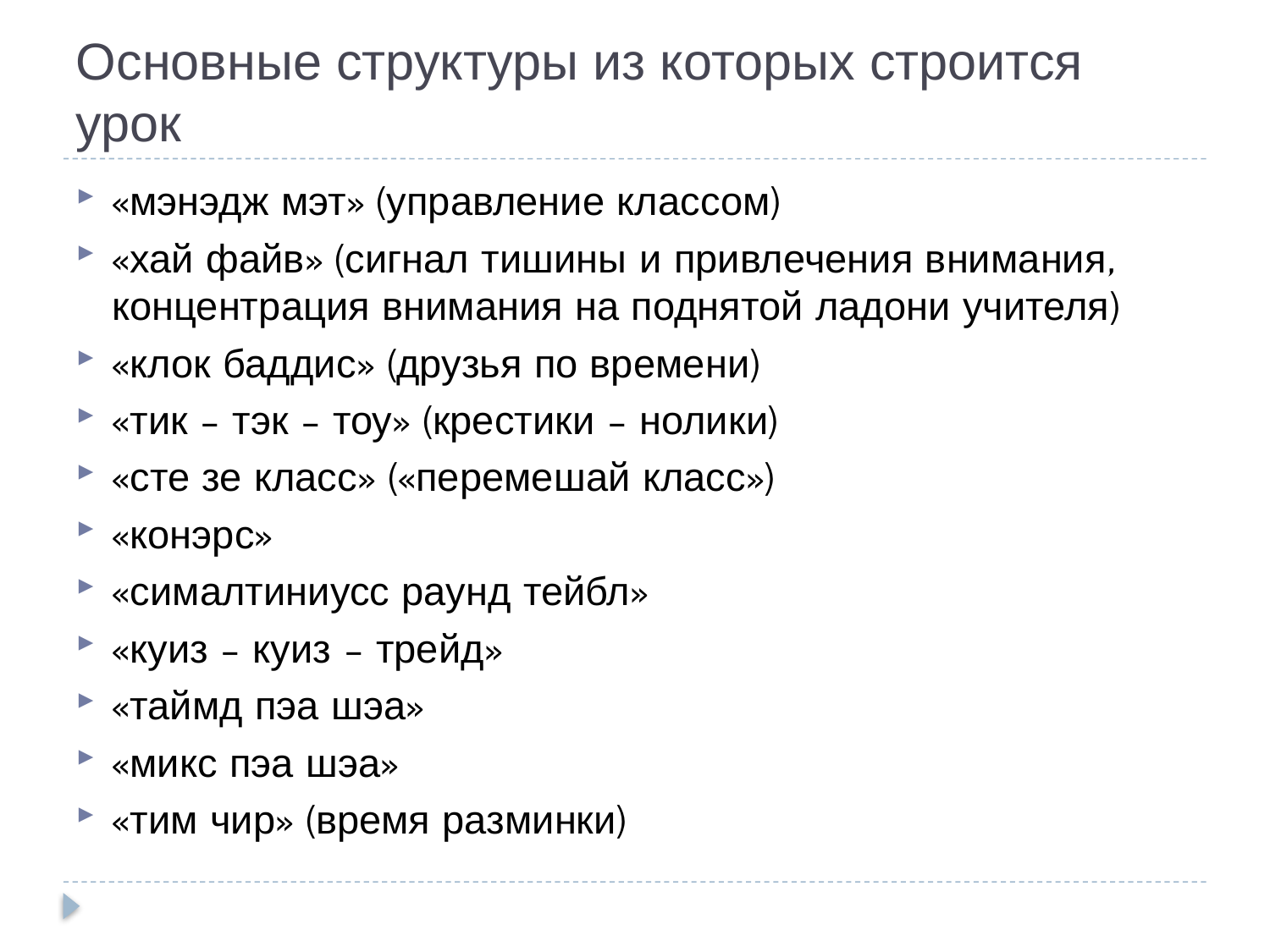

# Основные структуры из которых строится урок
«мэнэдж мэт» (управление классом)
«хай файв» (сигнал тишины и привлечения внимания, концентрация внимания на поднятой ладони учителя)
«клок баддис» (друзья по времени)
«тик – тэк – тоу» (крестики – нолики)
«сте зе класс» («перемешай класс»)
«конэрс»
«сималтиниусс раунд тейбл»
«куиз – куиз – трейд»
«таймд пэа шэа»
«микс пэа шэа»
«тим чир» (время разминки)